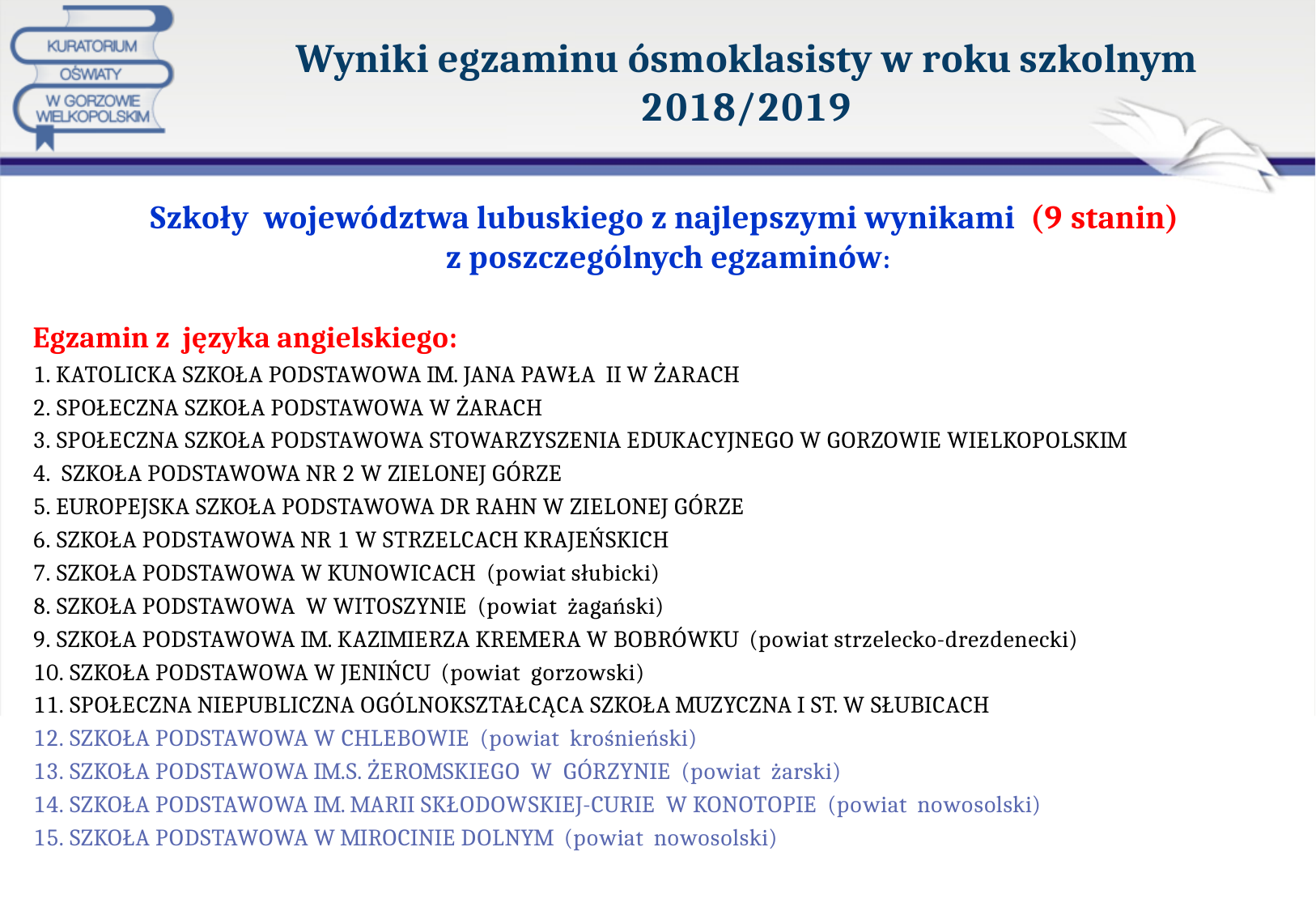

# Wyniki egzaminu ósmoklasisty w roku szkolnym 2018/2019
Szkoły  województwa lubuskiego z najlepszymi wynikami  (9 stanin)
z poszczególnych egzaminów:

Egzamin z  języka angielskiego:
1. KATOLICKA SZKOŁA PODSTAWOWA IM. JANA PAWŁA  II W ŻARACH
2. SPOŁECZNA SZKOŁA PODSTAWOWA W ŻARACH
3. SPOŁECZNA SZKOŁA PODSTAWOWA STOWARZYSZENIA EDUKACYJNEGO W GORZOWIE WIELKOPOLSKIM
4.  SZKOŁA PODSTAWOWA NR 2 W ZIELONEJ GÓRZE
5. EUROPEJSKA SZKOŁA PODSTAWOWA DR RAHN W ZIELONEJ GÓRZE
6. SZKOŁA PODSTAWOWA NR 1 W STRZELCACH KRAJEŃSKICH
7. SZKOŁA PODSTAWOWA W KUNOWICACH  (powiat słubicki)
8. SZKOŁA PODSTAWOWA  W WITOSZYNIE  (powiat  żagański)
9. SZKOŁA PODSTAWOWA IM. KAZIMIERZA KREMERA W BOBRÓWKU  (powiat strzelecko-drezdenecki)
10. SZKOŁA PODSTAWOWA W JENIŃCU  (powiat  gorzowski)
11. SPOŁECZNA NIEPUBLICZNA OGÓLNOKSZTAŁCĄCA SZKOŁA MUZYCZNA I ST. W SŁUBICACH
12. SZKOŁA PODSTAWOWA W CHLEBOWIE  (powiat  krośnieński)
13. SZKOŁA PODSTAWOWA IM.S. ŻEROMSKIEGO  W  GÓRZYNIE  (powiat  żarski)
14. SZKOŁA PODSTAWOWA IM. MARII SKŁODOWSKIEJ-CURIE  W KONOTOPIE  (powiat  nowosolski)
15. SZKOŁA PODSTAWOWA W MIROCINIE DOLNYM  (powiat  nowosolski)